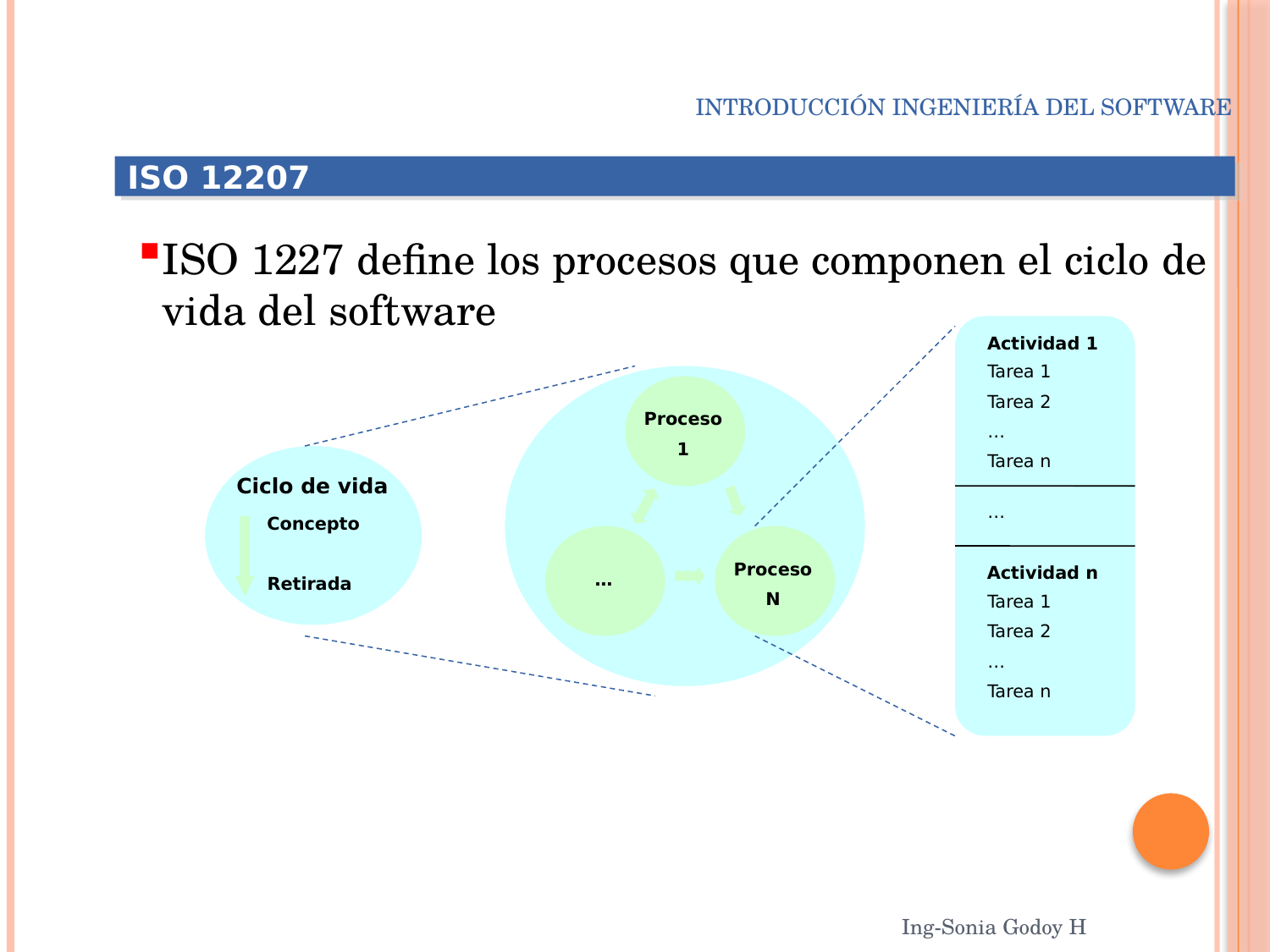

# Introducción Ingeniería del Software
ISO 12207
ISO 1227 define los procesos que componen el ciclo de vida del software

Actividad 1
Tarea 1
Tarea 2
…
Tarea n

…

Actividad n
Tarea 1
Tarea 2
…
Tarea n

Proceso
1

Ciclo de vida
Concepto

Retirada

…

Proceso
N

Ing-Sonia Godoy H